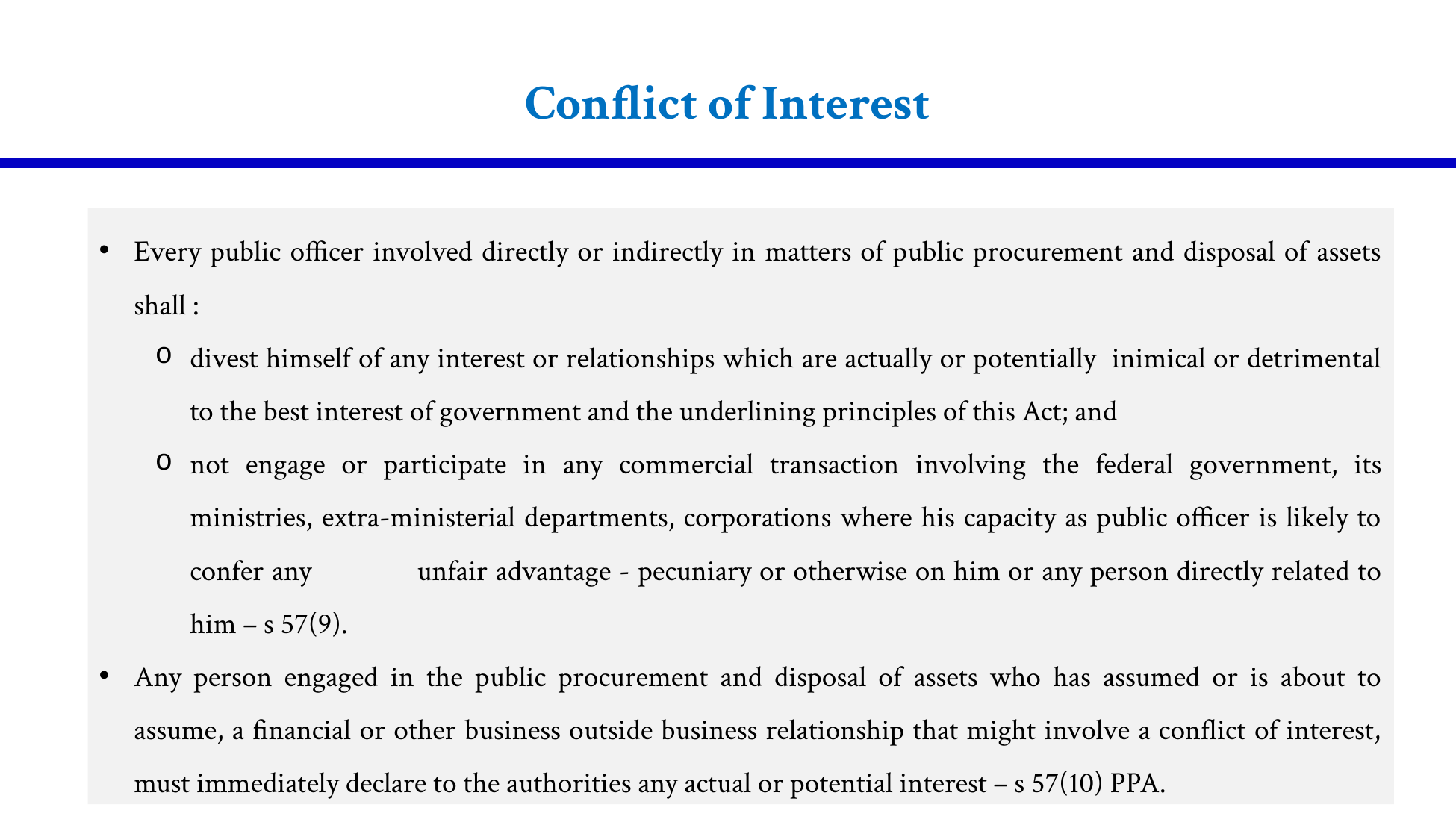

Conflict of Interest
Every public officer involved directly or indirectly in matters of public procurement and disposal of assets shall :
divest himself of any interest or relationships which are actually or potentially  inimical or detrimental to the best interest of government and the underlining principles of this Act; and
not engage or participate in any commercial transaction involving the federal government, its ministries, extra-ministerial departments, corporations where his capacity as public officer is likely to confer any 	unfair advantage - pecuniary or otherwise on him or any person directly related to him – s 57(9).
Any person engaged in the public procurement and disposal of assets who has assumed or is about to assume, a financial or other business outside business relationship that might involve a conflict of interest, must immediately declare to the authorities any actual or potential interest – s 57(10) PPA.